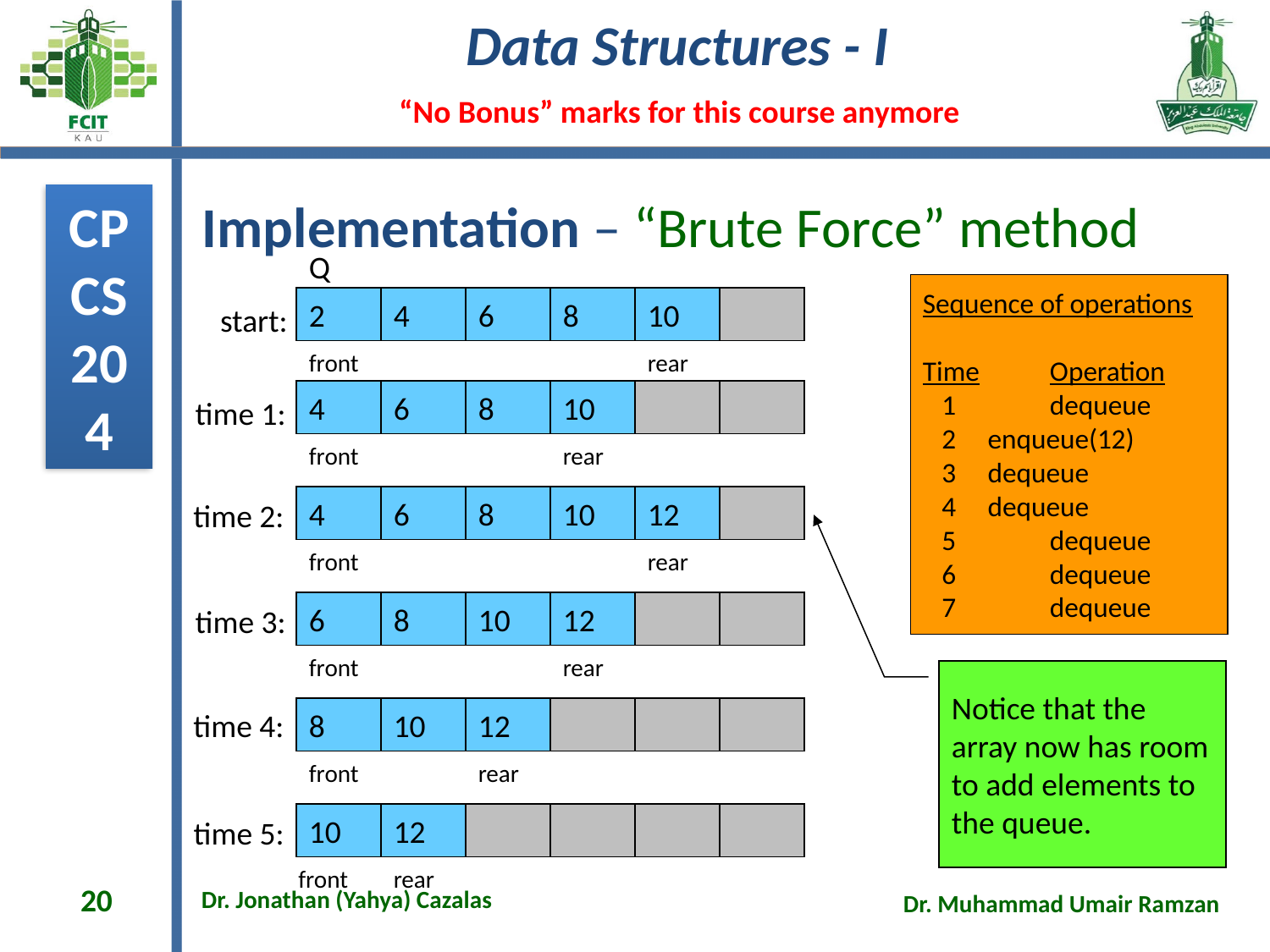

# Implementation – “Brute Force” method
Q
start:
2
4
6
8
10

front
rear
Sequence of operations

Time	Operation
   1	dequeue
   2     enqueue(12)
   3     dequeue
   4     dequeue
   5	dequeue
   6	dequeue
   7	dequeue
time 1:
4
6
8
10

front
rear
time 2:
4
6
8
10
12
front
rear

time 3:
6
8
10
12

front
rear
Notice that the array now has room to add elements to the queue.
time 4:
8
10
12

front
rear
time 5:
10
12

front
rear
20